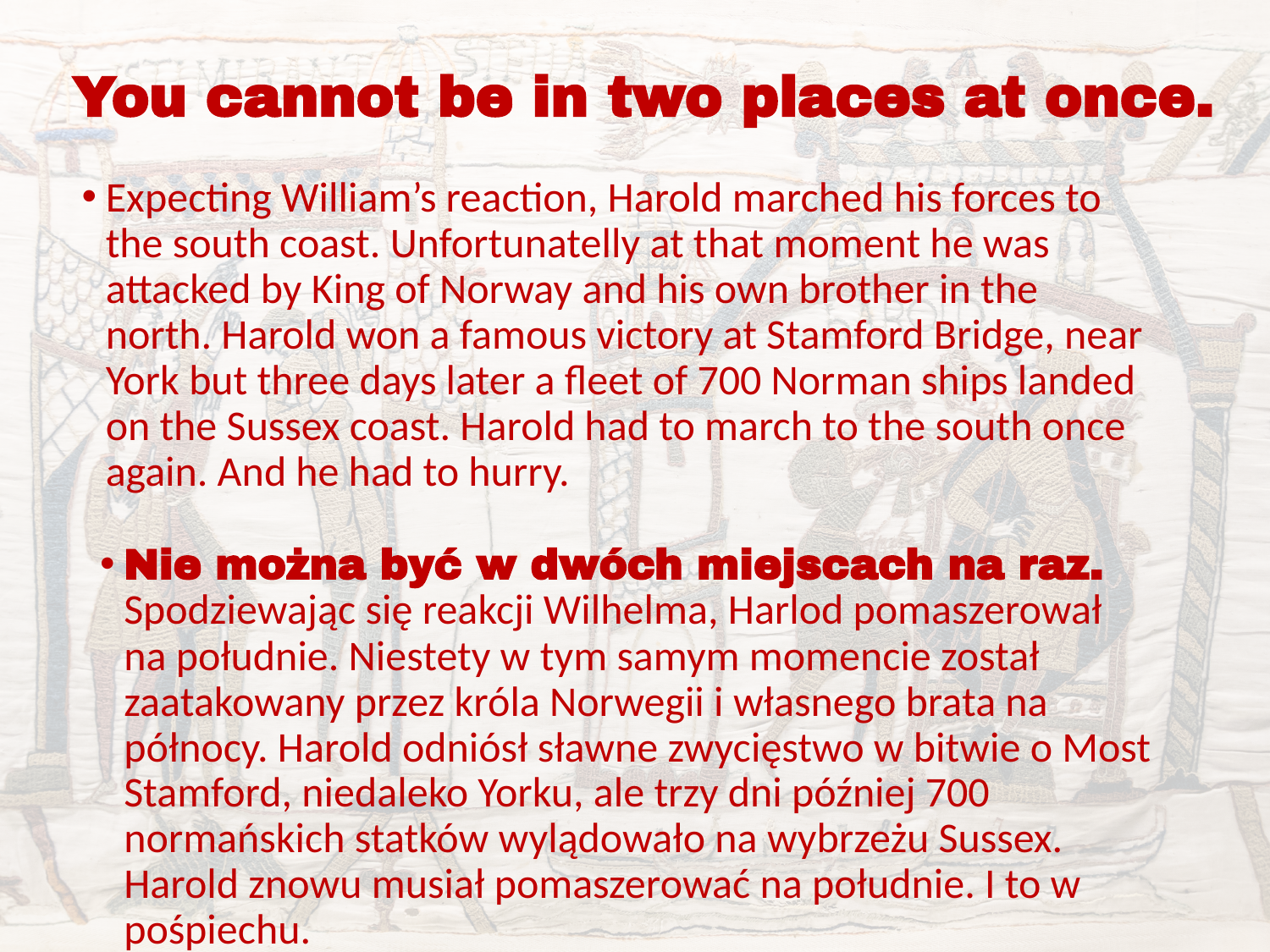

# You cannot be in two places at once.
Expecting William’s reaction, Harold marched his forces to the south coast. Unfortunatelly at that moment he was attacked by King of Norway and his own brother in the north. Harold won a famous victory at Stamford Bridge, near York but three days later a fleet of 700 Norman ships landed on the Sussex coast. Harold had to march to the south once again. And he had to hurry.
Nie można być w dwóch miejscach na raz. Spodziewając się reakcji Wilhelma, Harlod pomaszerował na południe. Niestety w tym samym momencie został zaatakowany przez króla Norwegii i własnego brata na północy. Harold odniósł sławne zwycięstwo w bitwie o Most Stamford, niedaleko Yorku, ale trzy dni później 700 normańskich statków wylądowało na wybrzeżu Sussex. Harold znowu musiał pomaszerować na południe. I to w pośpiechu.